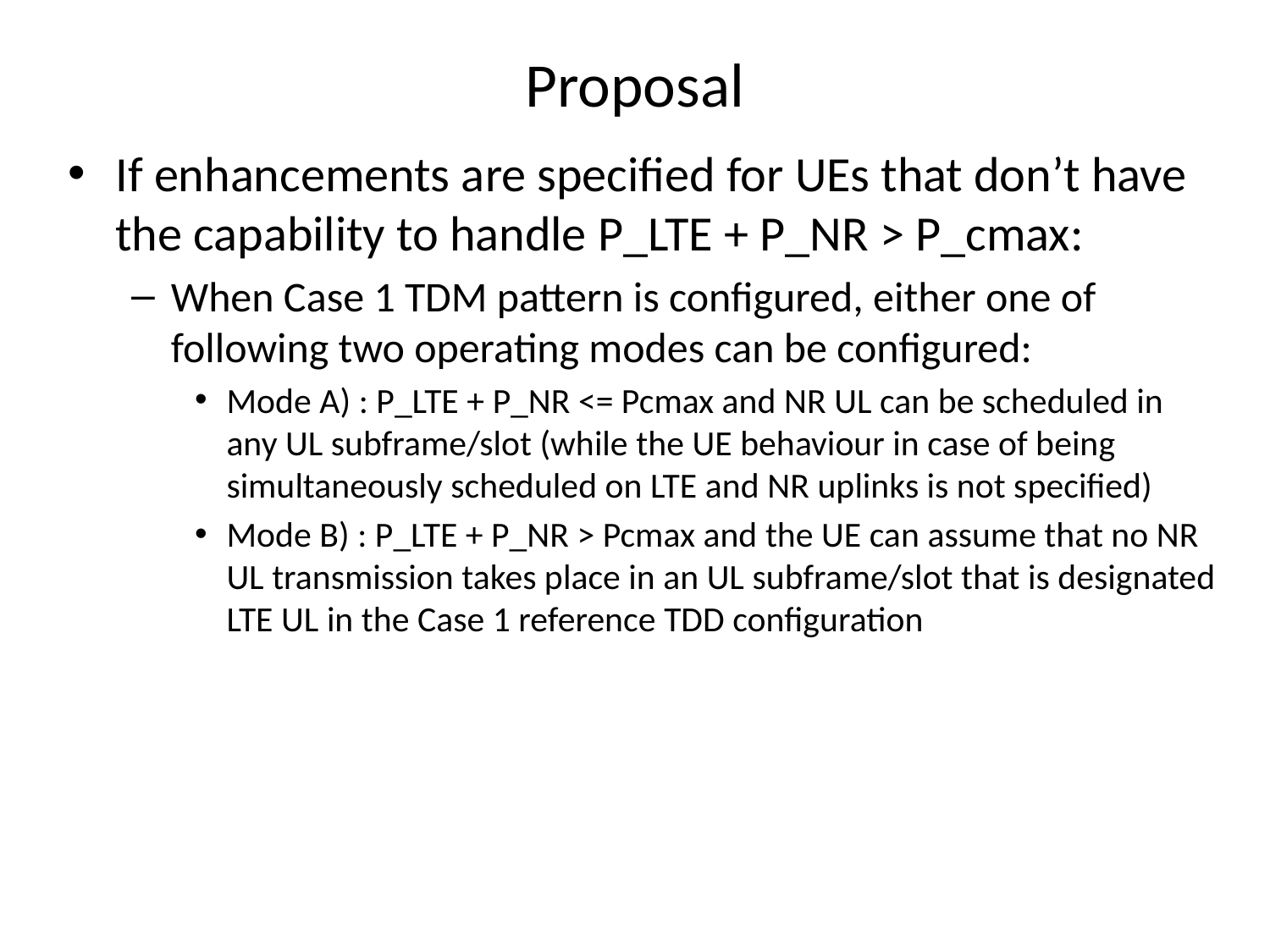

# Proposal
If enhancements are specified for UEs that don’t have the capability to handle P_LTE + P_NR > P_cmax:
When Case 1 TDM pattern is configured, either one of following two operating modes can be configured:
Mode A) : P_LTE + P_NR <= Pcmax and NR UL can be scheduled in any UL subframe/slot (while the UE behaviour in case of being simultaneously scheduled on LTE and NR uplinks is not specified)
Mode B) : P_LTE + P_NR > Pcmax and the UE can assume that no NR UL transmission takes place in an UL subframe/slot that is designated LTE UL in the Case 1 reference TDD configuration